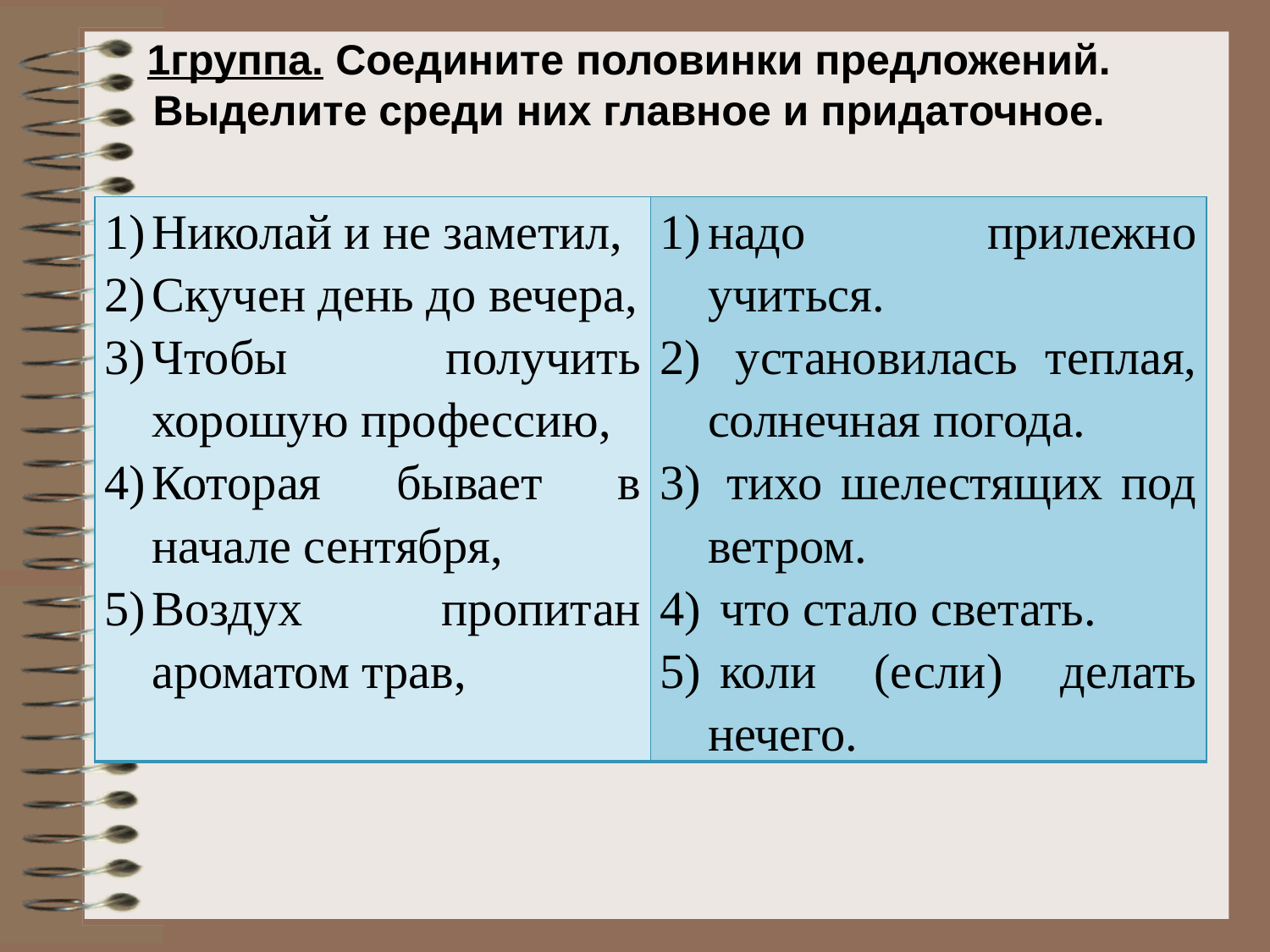

# 1группа. Соедините половинки предложений.  Выделите среди них главное и придаточное.
| Николай и не заметил, Скучен день до вечера, Чтобы получить хорошую профессию, Которая бывает в начале сентября, Воздух пропитан ароматом трав, | надо прилежно учиться. установилась теплая, солнечная погода. тихо шелестящих под ветром. что стало светать.  коли (если) делать нечего. |
| --- | --- |